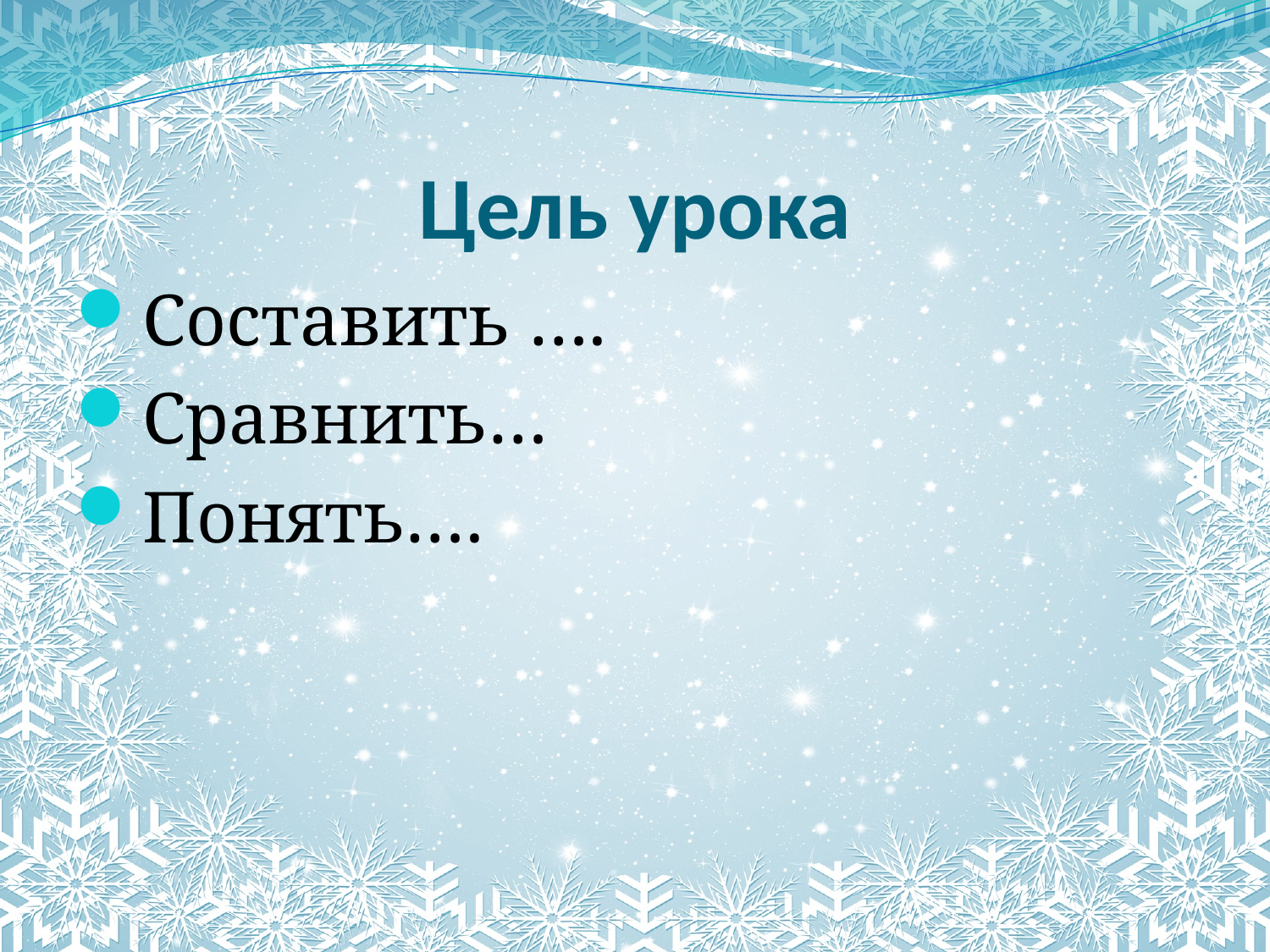

# Цель урока
Составить ….
Сравнить…
Понять….